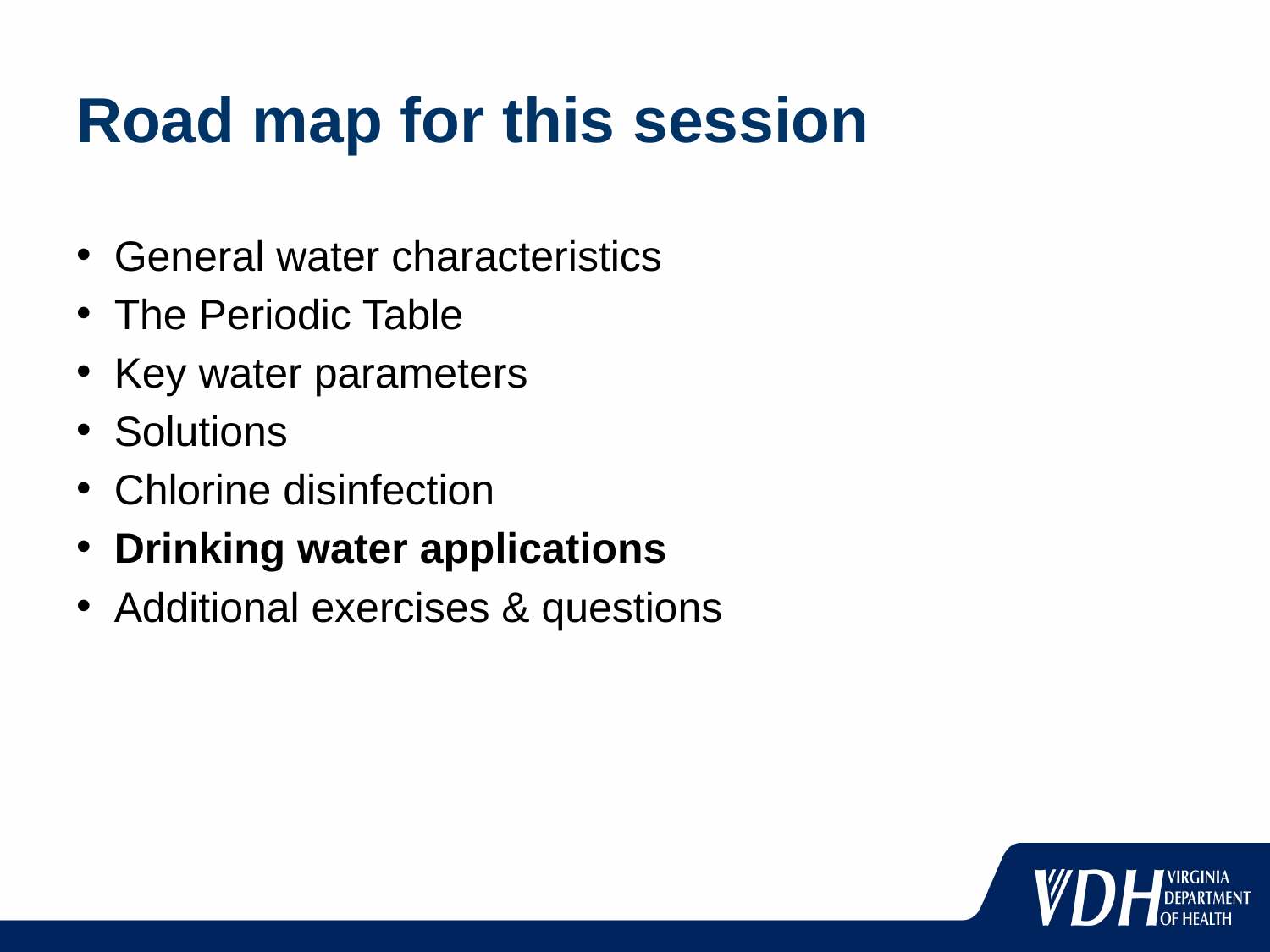

# Road map for this session
General water characteristics
The Periodic Table
Key water parameters
Solutions
Chlorine disinfection
Drinking water applications
Additional exercises & questions